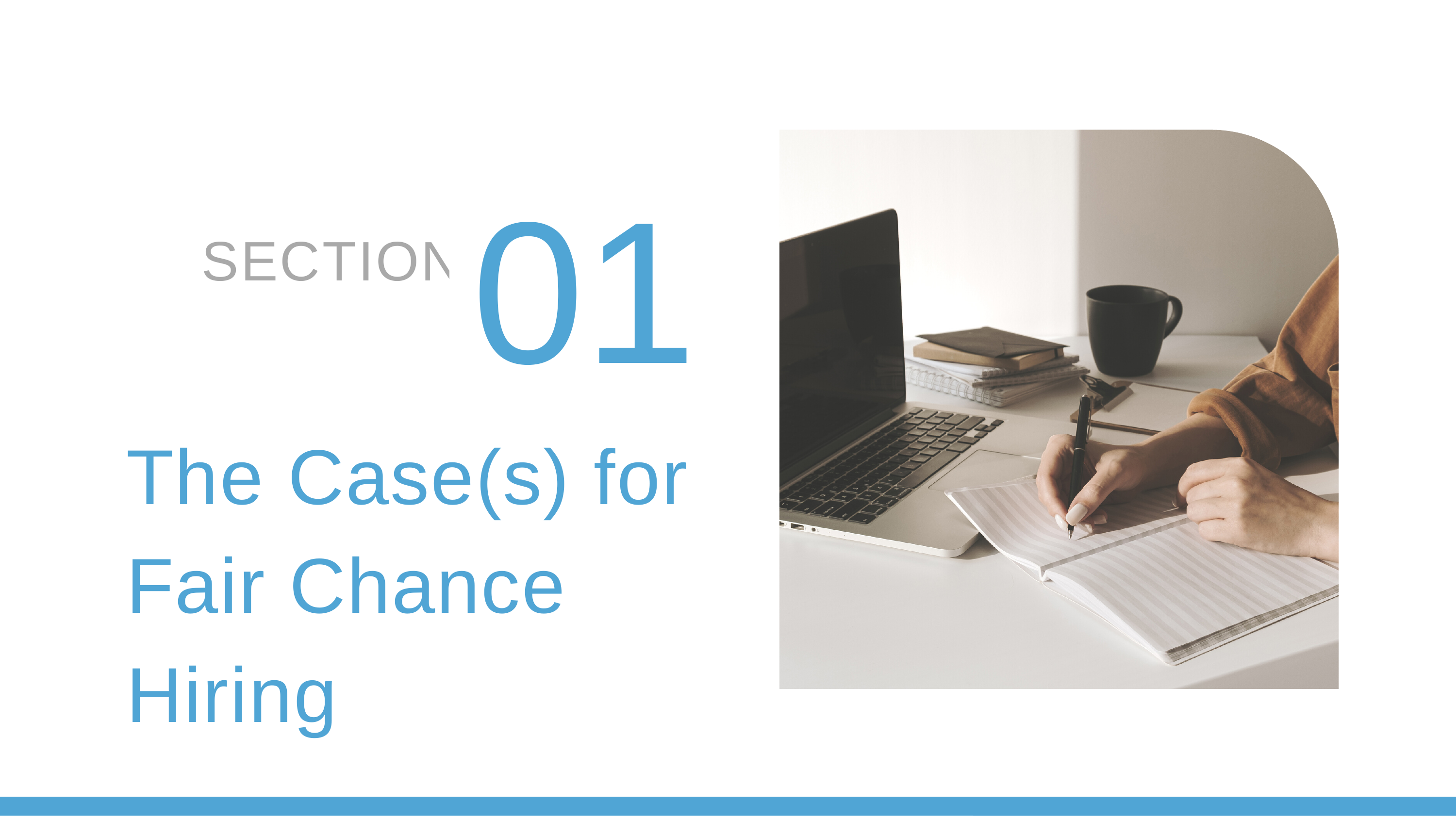

01

SECTION
The Case(s) for Fair Chance Hiring